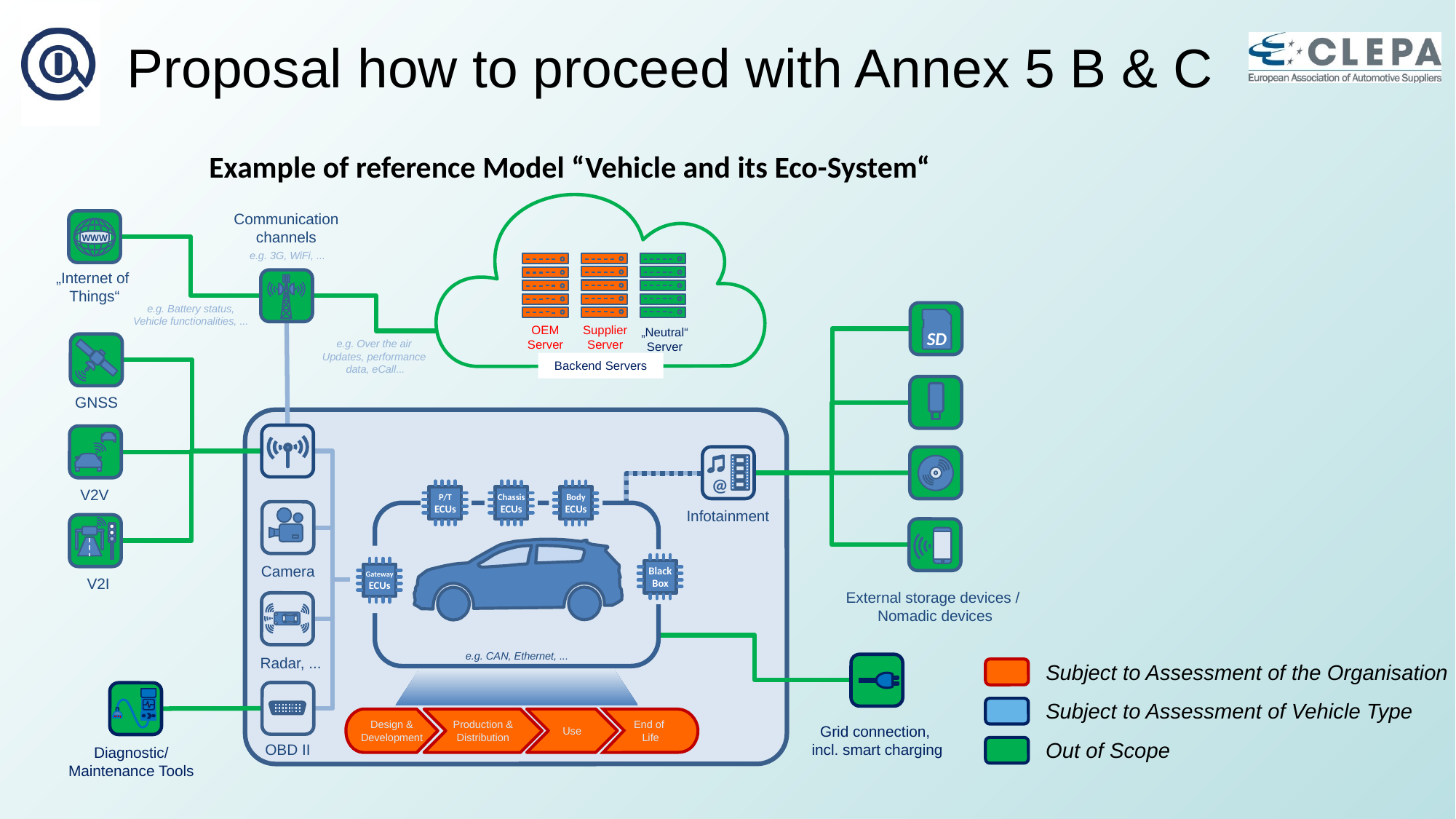

# Proposal how to proceed with Annex 5 B & C
Example of reference Model “Vehicle and its Eco-System“

Communication
channels

WWW
e.g. 3G, WiFi, ...

„Internet of
Things“

e.g. Battery status,
Vehicle functionalities, ...
OEM
Server
Supplier
Server

SD
„Neutral“
Server
e.g. Over the air
Updates, performance
data, eCall...

Backend Servers

GNSS

@

Chassis
ECUs

Body
ECUs

P/T
ECUs
V2V
Infotainment

Gateway
ECUs

Black
Box
Camera
V2I
External storage devices /
Nomadic devices

e.g. CAN, Ethernet, ...
Radar, ...

Use
Design & Development
Production & Distribution
End of
Life
Grid connection,
incl. smart charging
OBD II
Diagnostic/
Maintenance Tools
Subject to Assessment of the Organisation

Subject to Assessment of Vehicle Type

Out of Scope